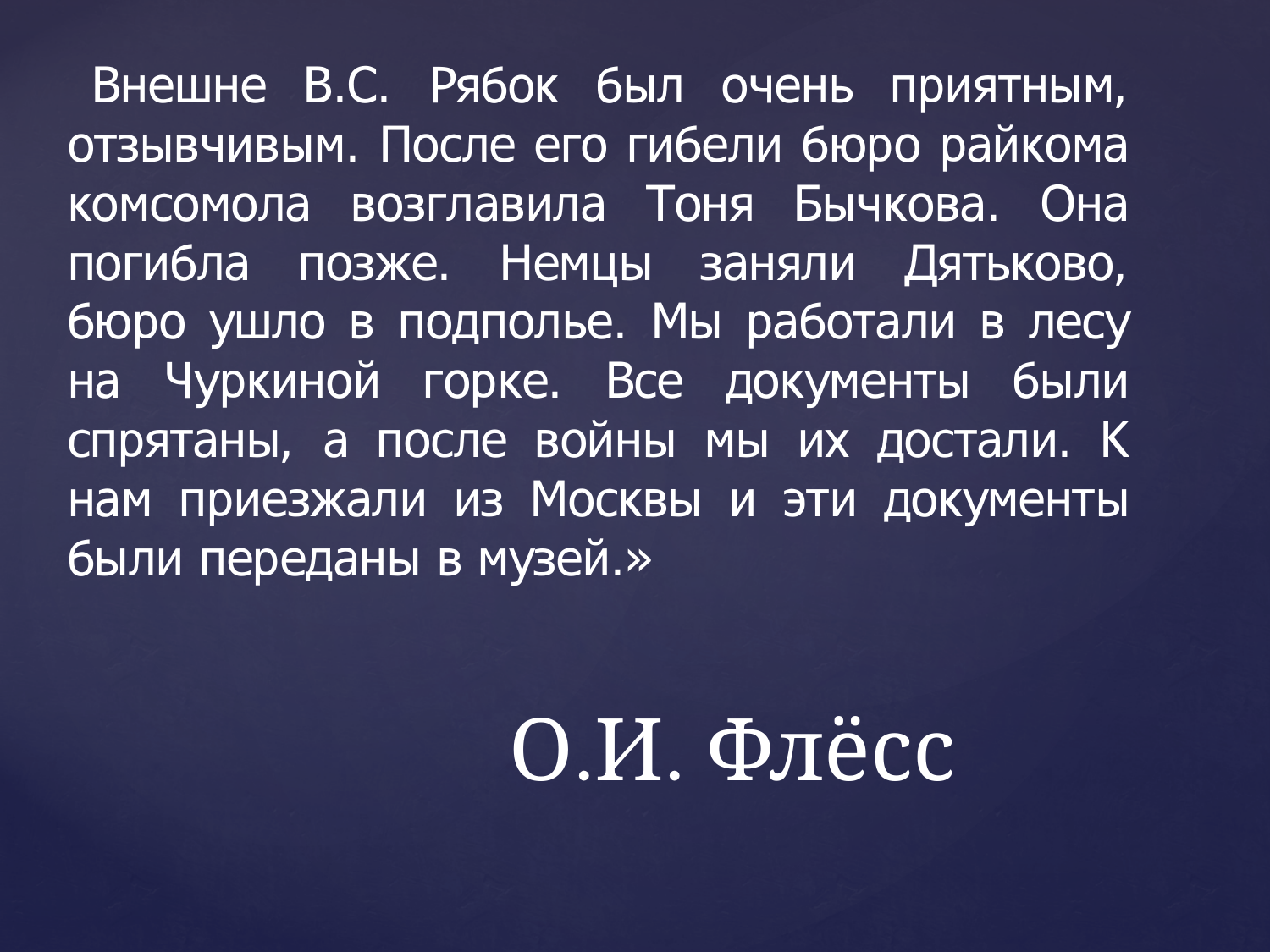

Внешне В.С. Рябок был очень приятным, отзывчивым. После его гибели бюро райкома комсомола возглавила Тоня Бычкова. Она погибла позже. Немцы заняли Дятьково, бюро ушло в подполье. Мы работали в лесу на Чуркиной горке. Все документы были спрятаны, а после войны мы их достали. К нам приезжали из Москвы и эти документы были переданы в музей.»
# О.И. Флёсс